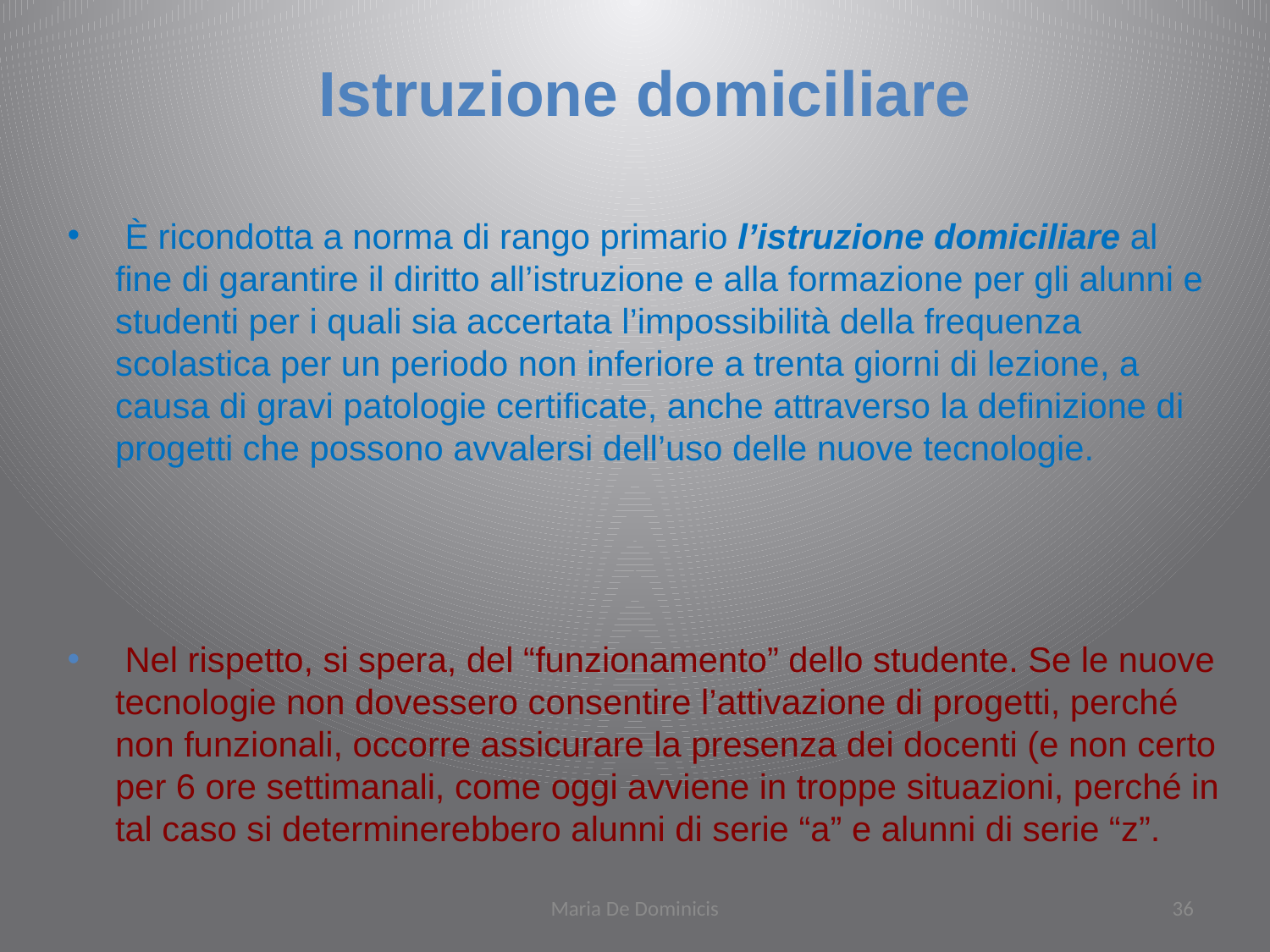

Istruzione domiciliare

 È ricondotta a norma di rango primario l’istruzione domiciliare al fine di garantire il diritto all’istruzione e alla formazione per gli alunni e studenti per i quali sia accertata l’impossibilità della frequenza scolastica per un periodo non inferiore a trenta giorni di lezione, a causa di gravi patologie certificate, anche attraverso la definizione di progetti che possono avvalersi dell’uso delle nuove tecnologie.

 Nel rispetto, si spera, del “funzionamento” dello studente. Se le nuove tecnologie non dovessero consentire l’attivazione di progetti, perché non funzionali, occorre assicurare la presenza dei docenti (e non certo per 6 ore settimanali, come oggi avviene in troppe situazioni, perché in tal caso si determinerebbero alunni di serie “a” e alunni di serie “z”.
Maria De Dominicis
36